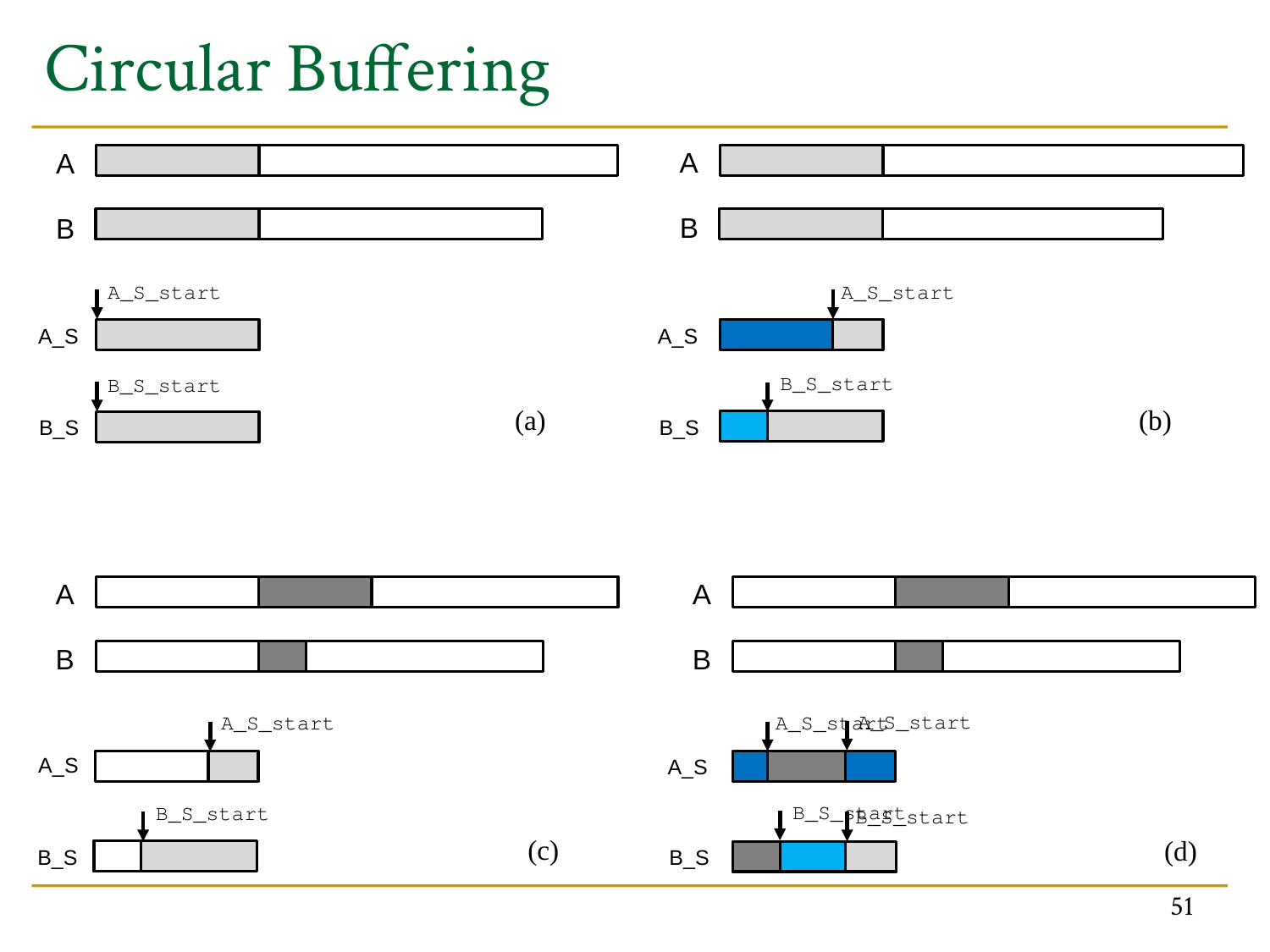

# Circular Buffering
A
A

B
B

A_S_start
A_S_start
A_S
A_S

B_S_start
B_S_start
(a)
(b)
B_S
B_S

A
A

B
B

A_S_start
B_S_start
A_S_start
A_S_start
A_S
A_S

B_S_start
B_S_start
(c)
(d)
B_S
B_S

51